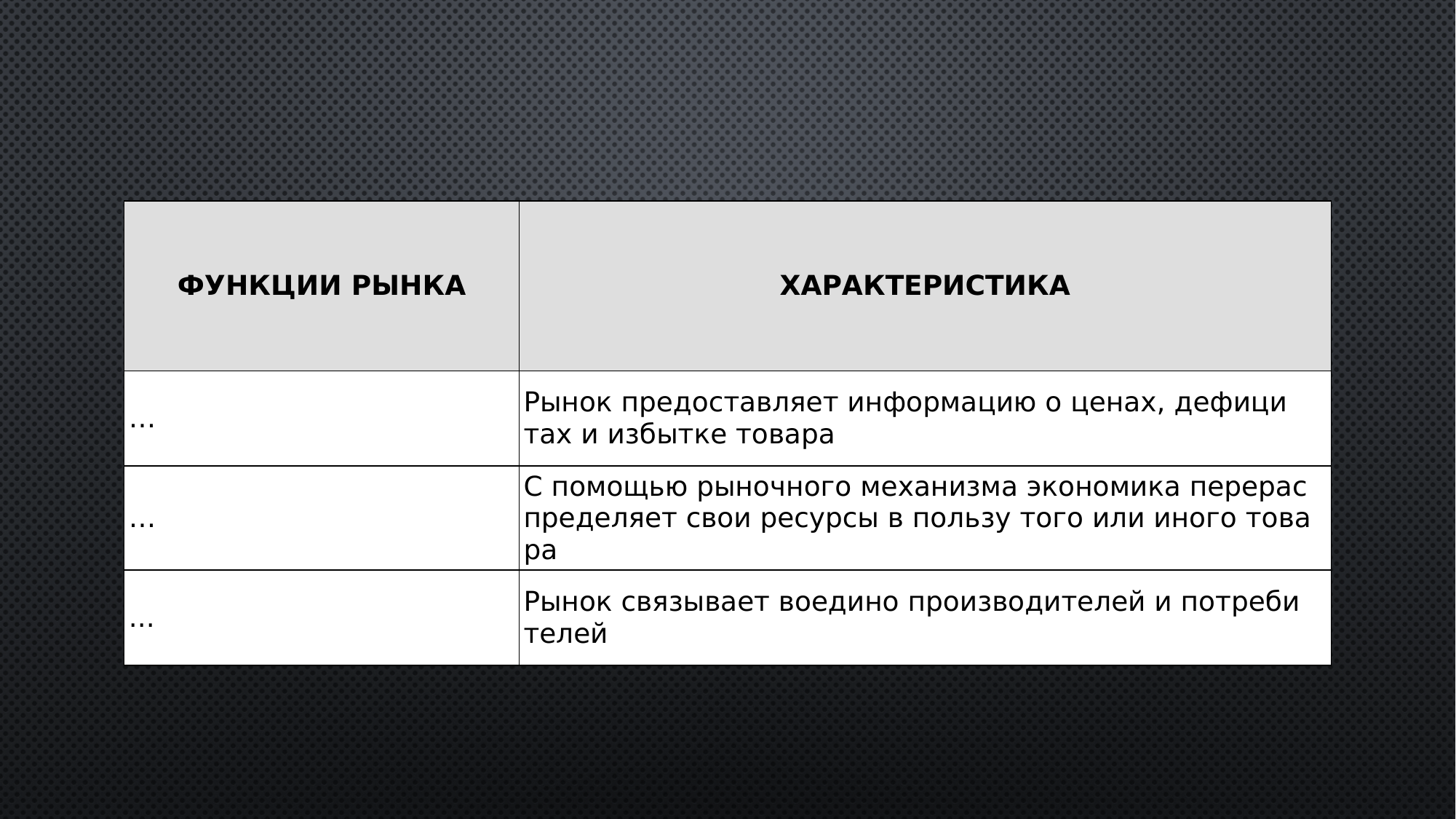

| ФУНК­ЦИИ РЫНКА | ХА­РАК­ТЕ­РИ­СТИ­КА |
| --- | --- |
| … | Рынок предо­став­ля­ет ин­фор­ма­цию о ценах, де­фи­ци­тах и из­быт­ке то­ва­ра |
| … | С по­мо­щью ры­ноч­но­го ме­ха­низ­ма эко­но­ми­ка пе­ре­рас­пре­де­ля­ет свои ре­сур­сы в поль­зу того или иного то­ва­ра |
| ... | Рынок свя­зы­ва­ет во­еди­но про­из­во­ди­те­лей и по­тре­би­те­лей |